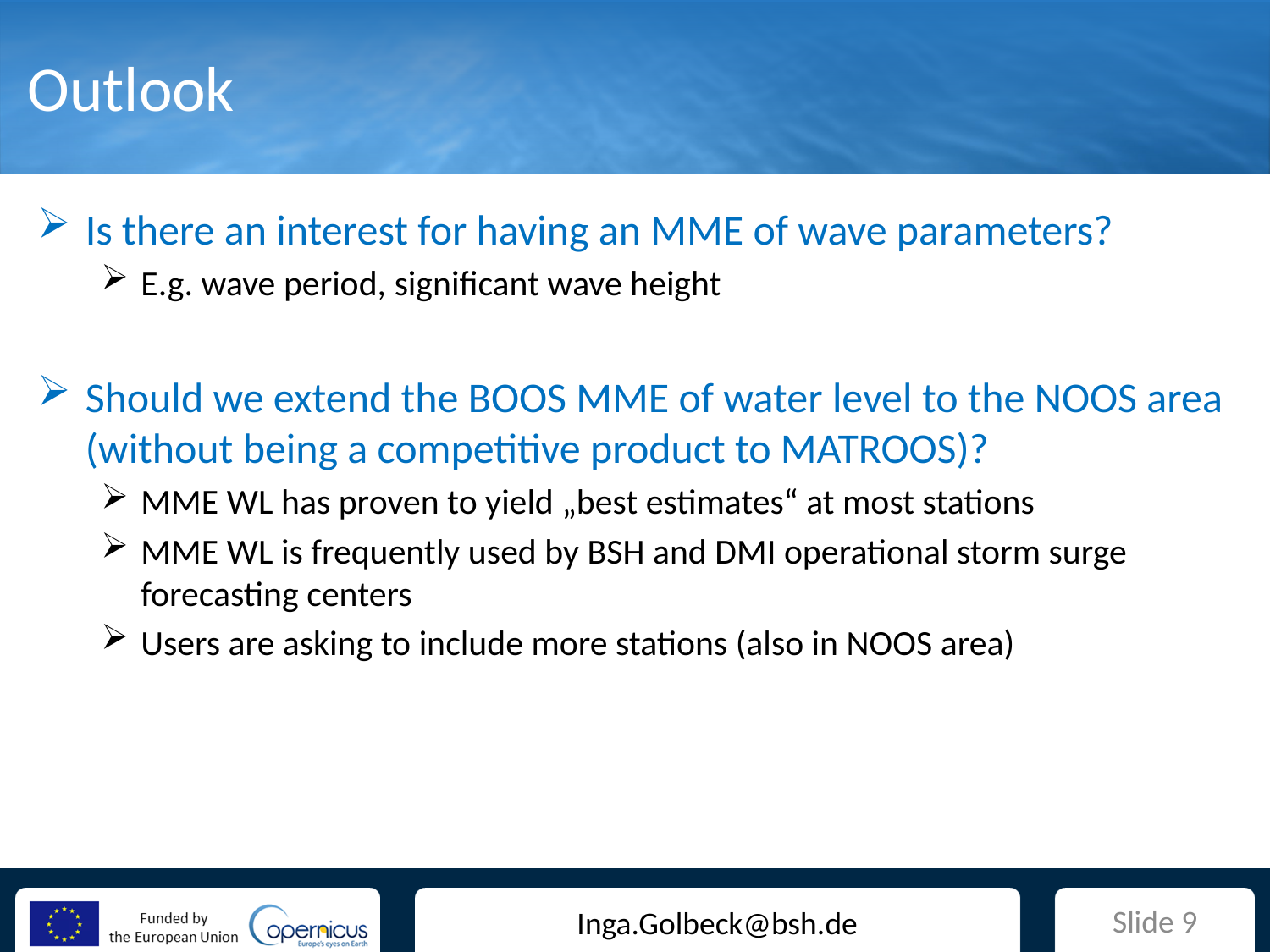

# Outlook
Is there an interest for having an MME of wave parameters?
E.g. wave period, significant wave height

Should we extend the BOOS MME of water level to the NOOS area (without being a competitive product to MATROOS)?
MME WL has proven to yield „best estimates“ at most stations
MME WL is frequently used by BSH and DMI operational storm surge forecasting centers
Users are asking to include more stations (also in NOOS area)

Slide 9